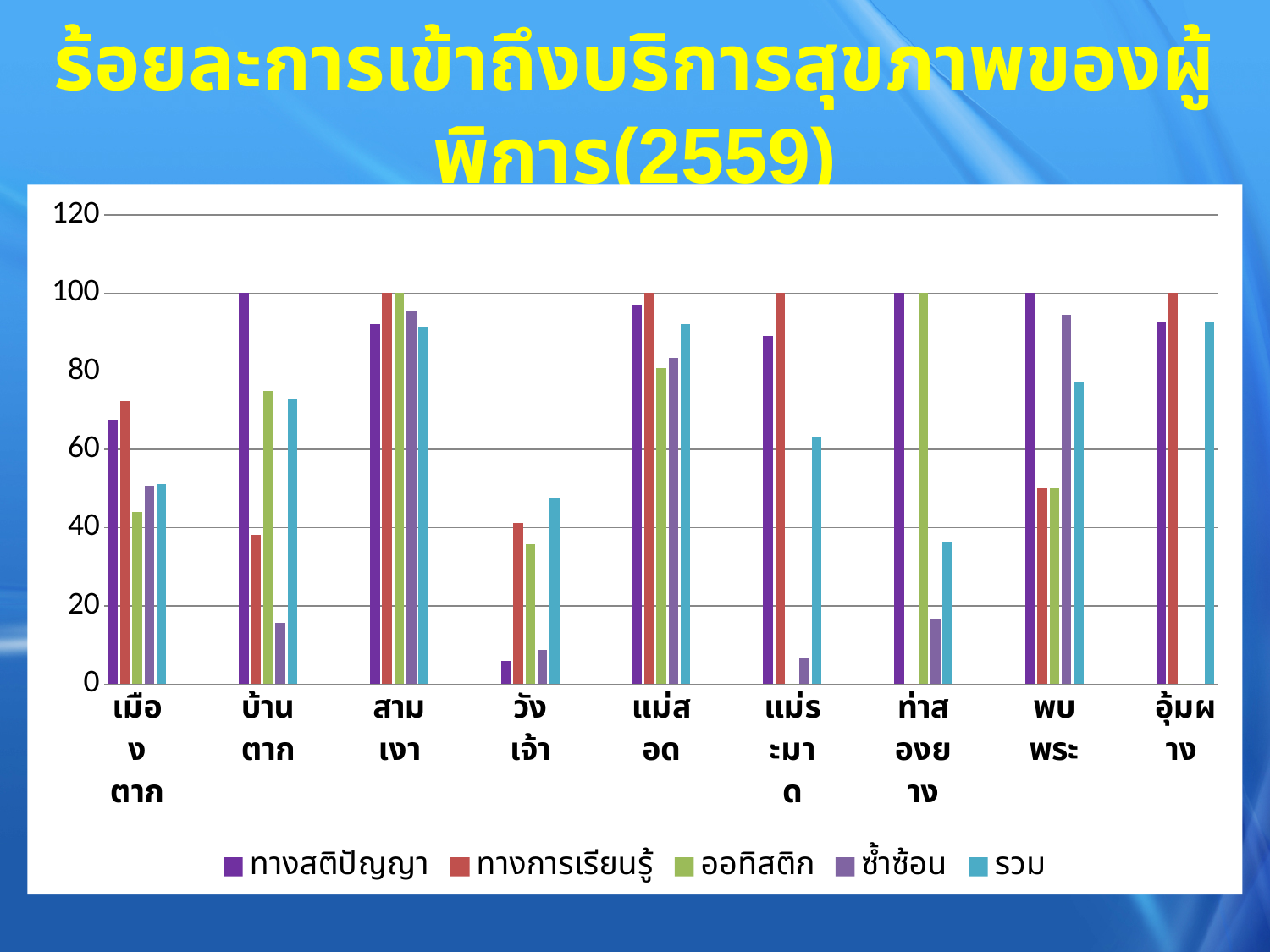

ร้อยละการเข้าถึงบริการสุขภาพของผู้พิการ(2559)

### Chart

| Category | ทางสติปัญญา | ทางการเรียนรู้ | ออทิสติก | ซ้ำซ้อน | รวม |
|---|---|---|---|---|---|
| เมืองตาก | 67.66 | 72.41 | 44.0 | 50.68 | 51.16 |
|  | None | None | None | None | None |
| บ้านตาก | 100.0 | 38.24 | 75.0 | 15.73 | 72.91 |
|  | None | None | None | None | None |
| สามเงา | 92.16 | 100.0 | 100.0 | 95.46 | 91.17 |
|  | None | None | None | None | None |
| วังเจ้า | 5.8 | 41.18 | 35.71 | 8.7 | 47.55 |
|  | None | None | None | None | None |
| แม่สอด | 97.1 | 100.0 | 80.77 | 83.33 | 92.0 |
|  | None | None | None | None | None |
| แม่ระมาด | 89.02 | 100.0 | 0.0 | 6.85 | 63.0 |
|  | None | None | None | None | None |
| ท่าสองยาง | 100.0 | 0.0 | 100.0 | 16.47 | 36.52 |
|  | None | None | None | None | None |
| พบพระ | 100.0 | 50.0 | 50.0 | 94.52 | 77.02 |
|  | None | None | None | None | None |
| อุ้มผาง  | 92.5 | 100.0 | 0.0 | 0.0 | 92.66 |